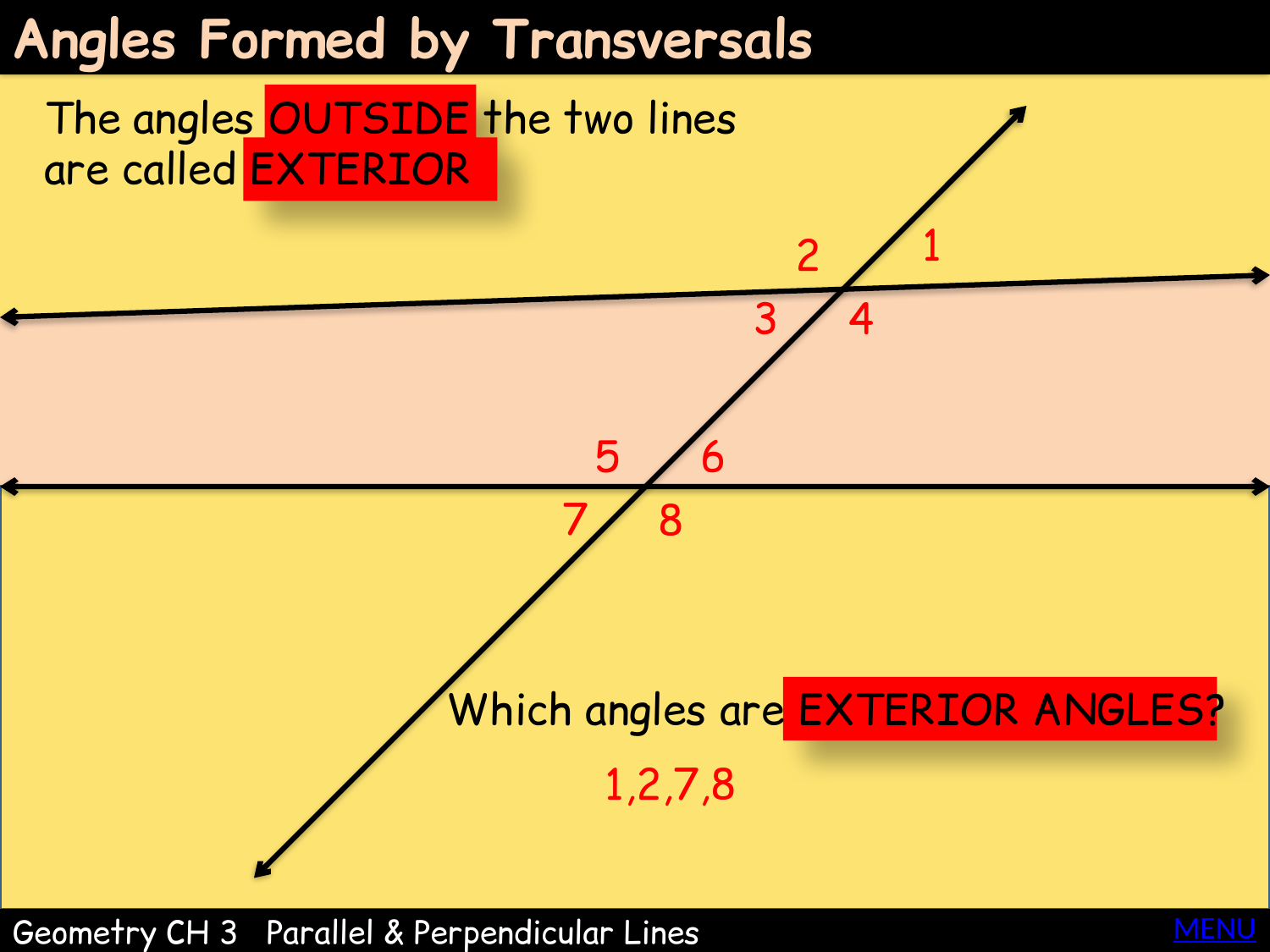

Angles Formed by Transversals

The angles OUTSIDE the two lines are called EXTERIOR

1
2

3
4
5
6
7

8
Which angles are EXTERIOR ANGLES?

1,2,7,8
MENU
Geometry CH 3	Parallel & Perpendicular Lines